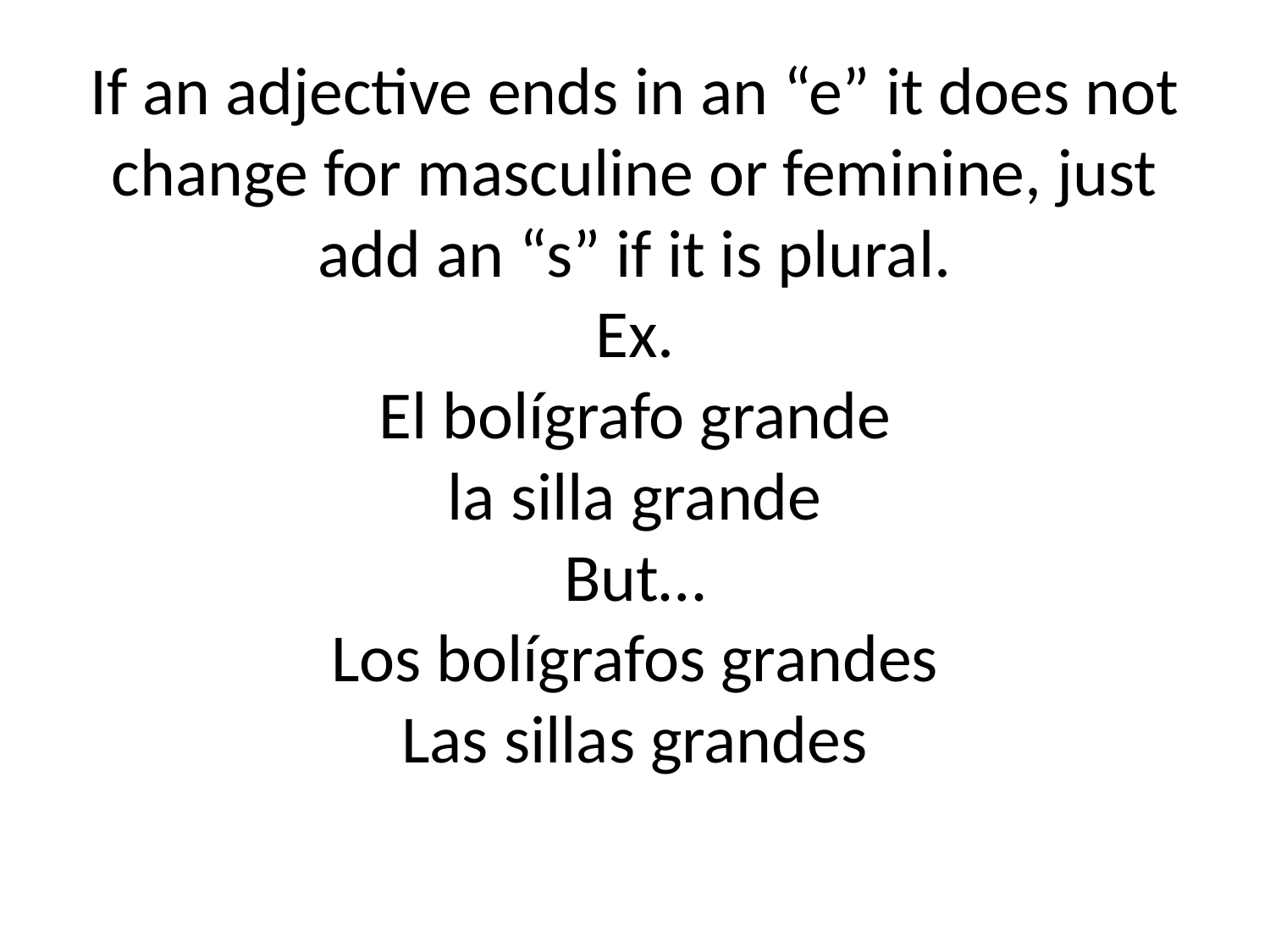

# If an adjective ends in an “e” it does not change for masculine or feminine, just add an “s” if it is plural. Ex. El bolígrafo grande la silla grande But… Los bolígrafos grandes Las sillas grandes